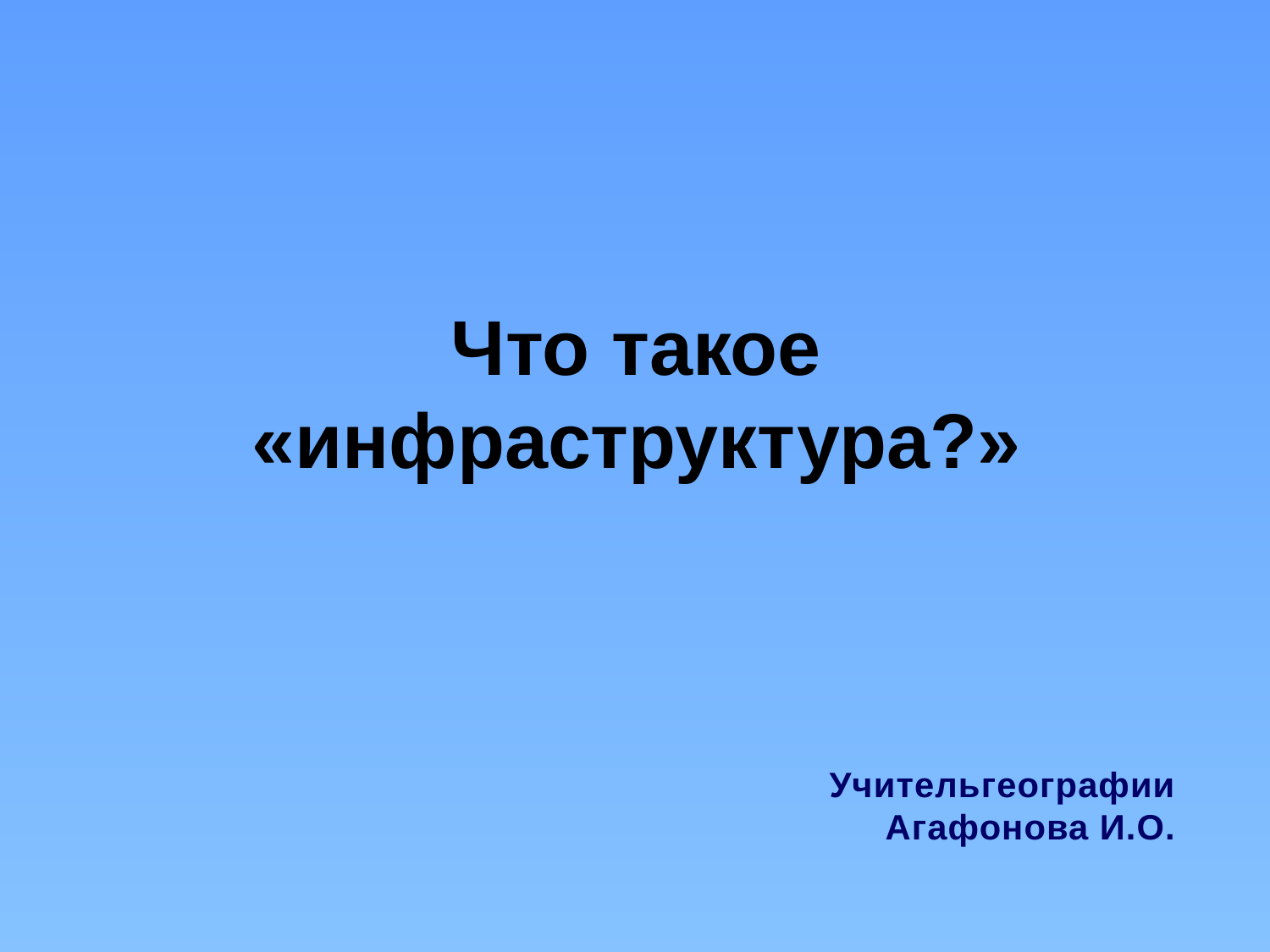

# Что такое «инфраструктура?»
Учительгеографии
Агафонова И.О.